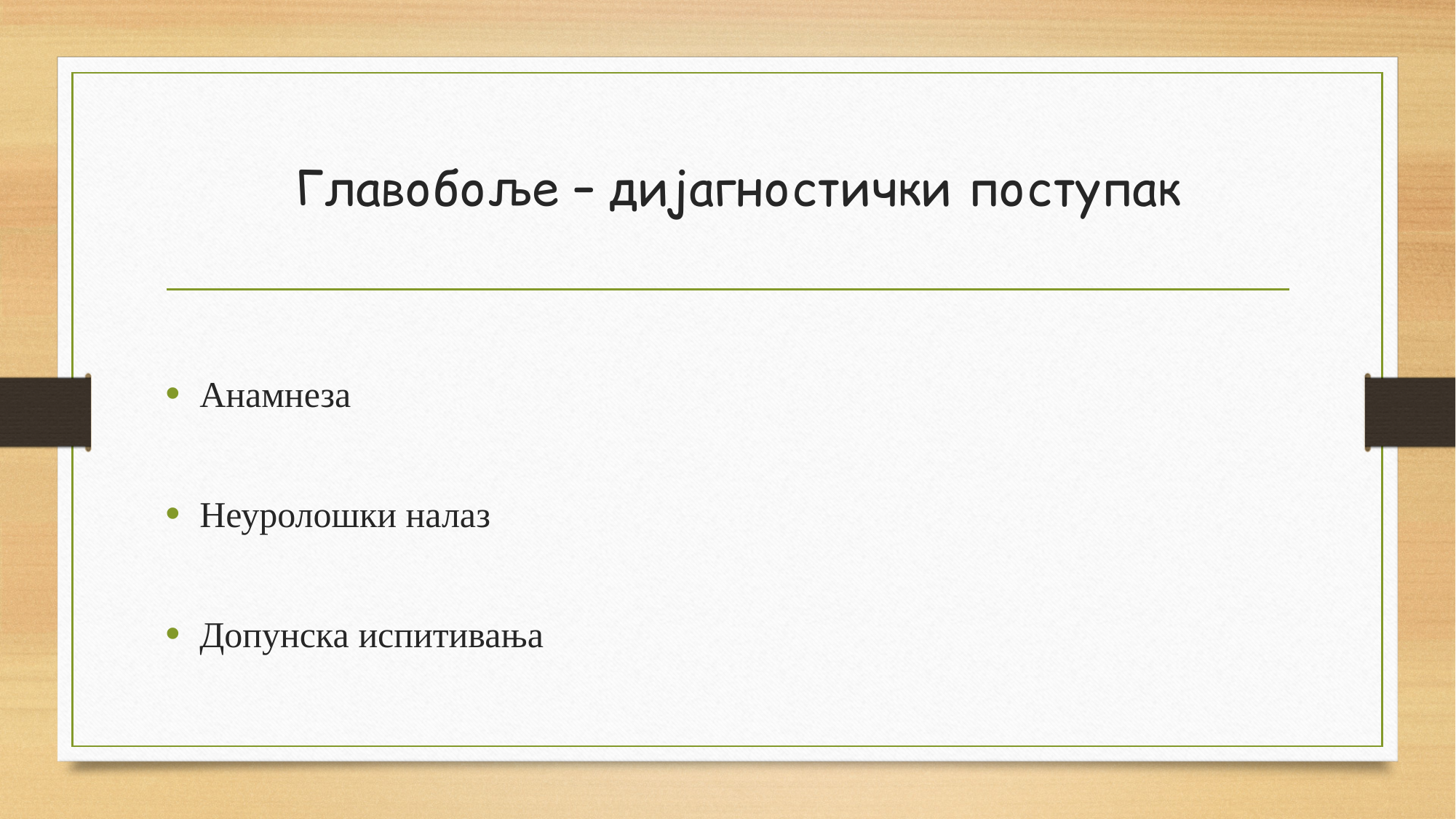

# Главобоље – дијагностички поступак

Анамнеза

Неуролошки налаз

Допунска испитивања